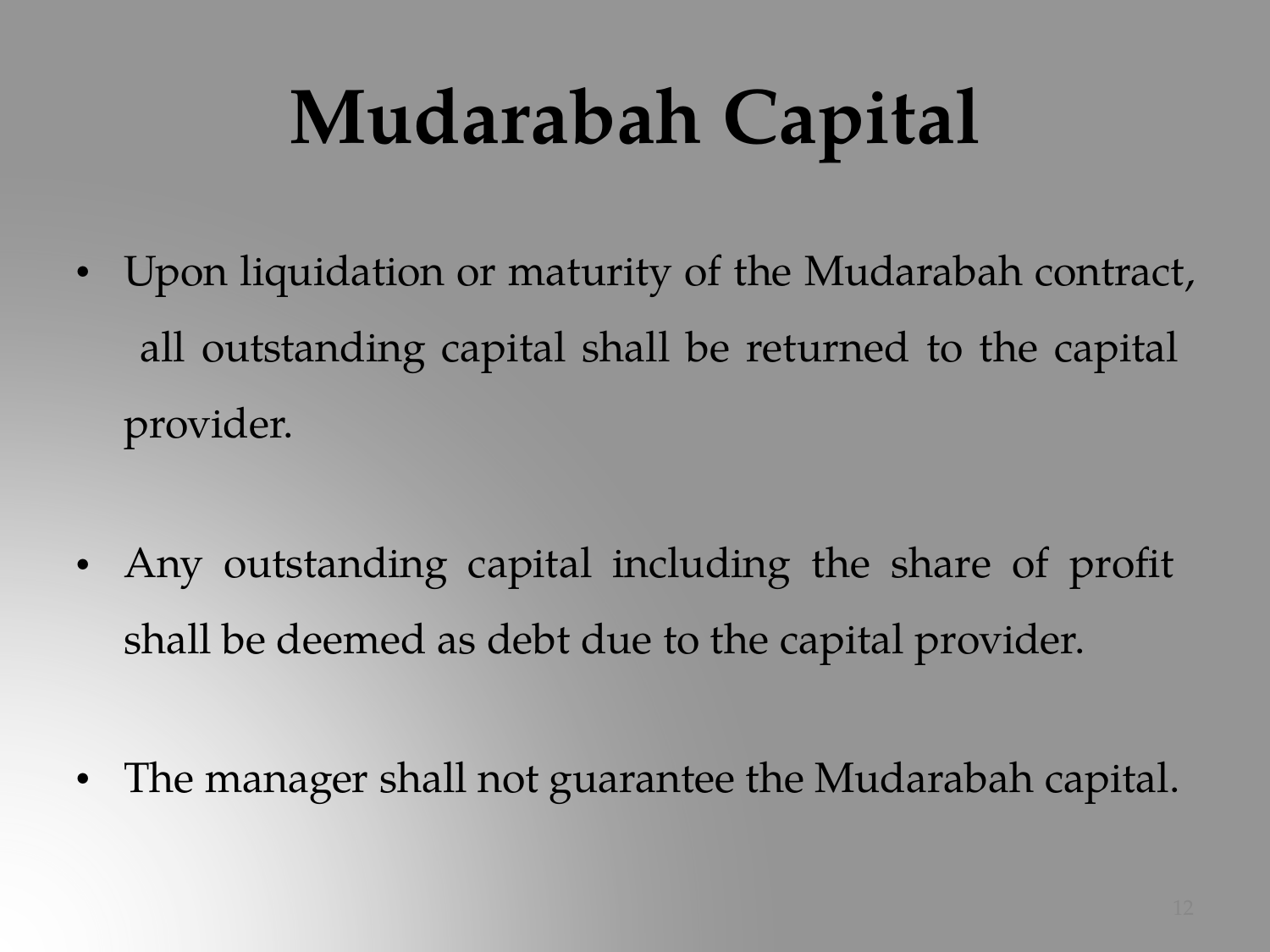

# Mudarabah Capital
Upon liquidation or maturity of the Mudarabah contract,  all outstanding capital shall be returned to the capital  provider.

Any outstanding capital including the share of profit  shall be deemed as debt due to the capital provider.

The manager shall not guarantee the Mudarabah capital.
12